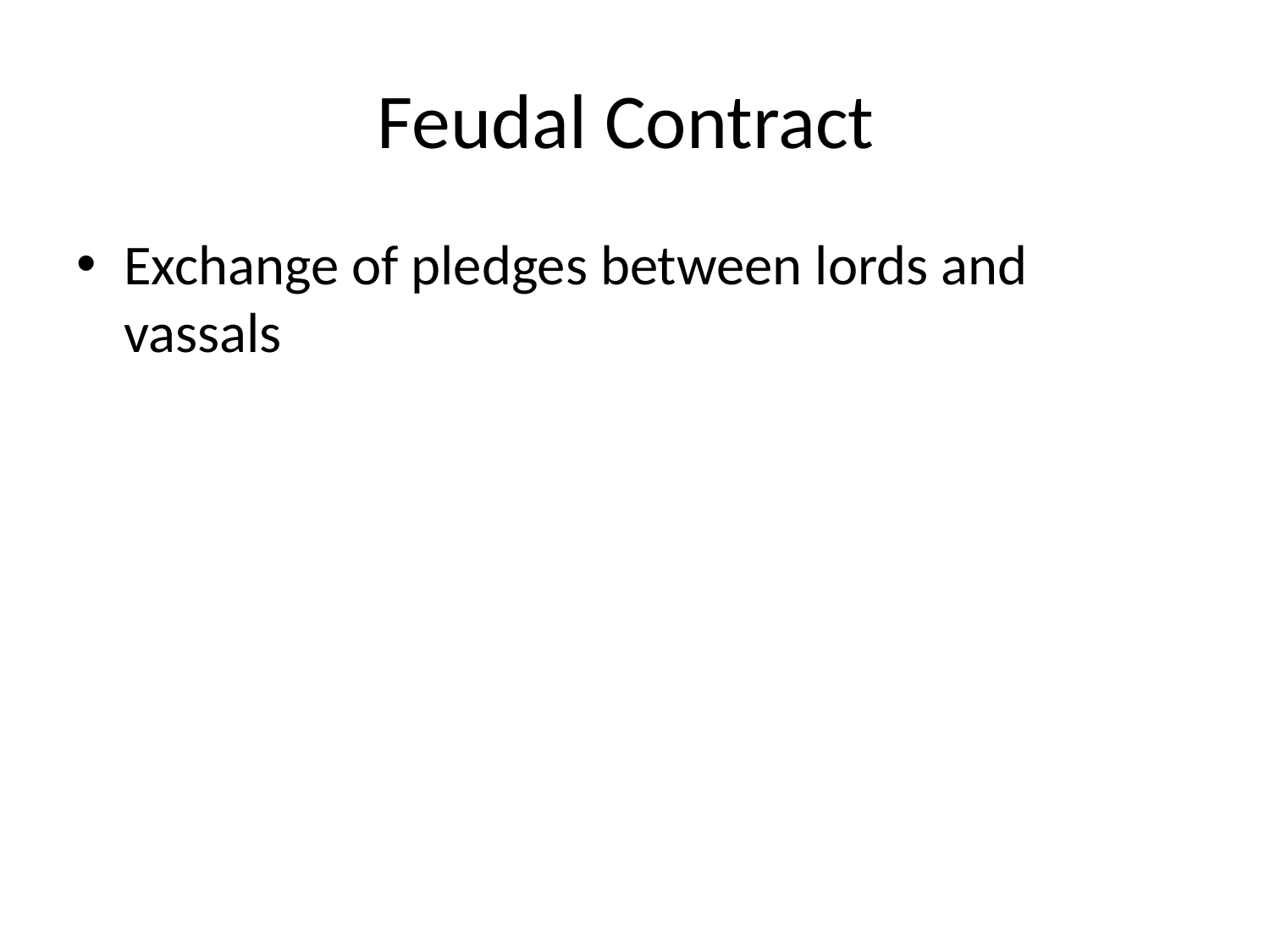

# Feudal Contract
Exchange of pledges between lords and vassals